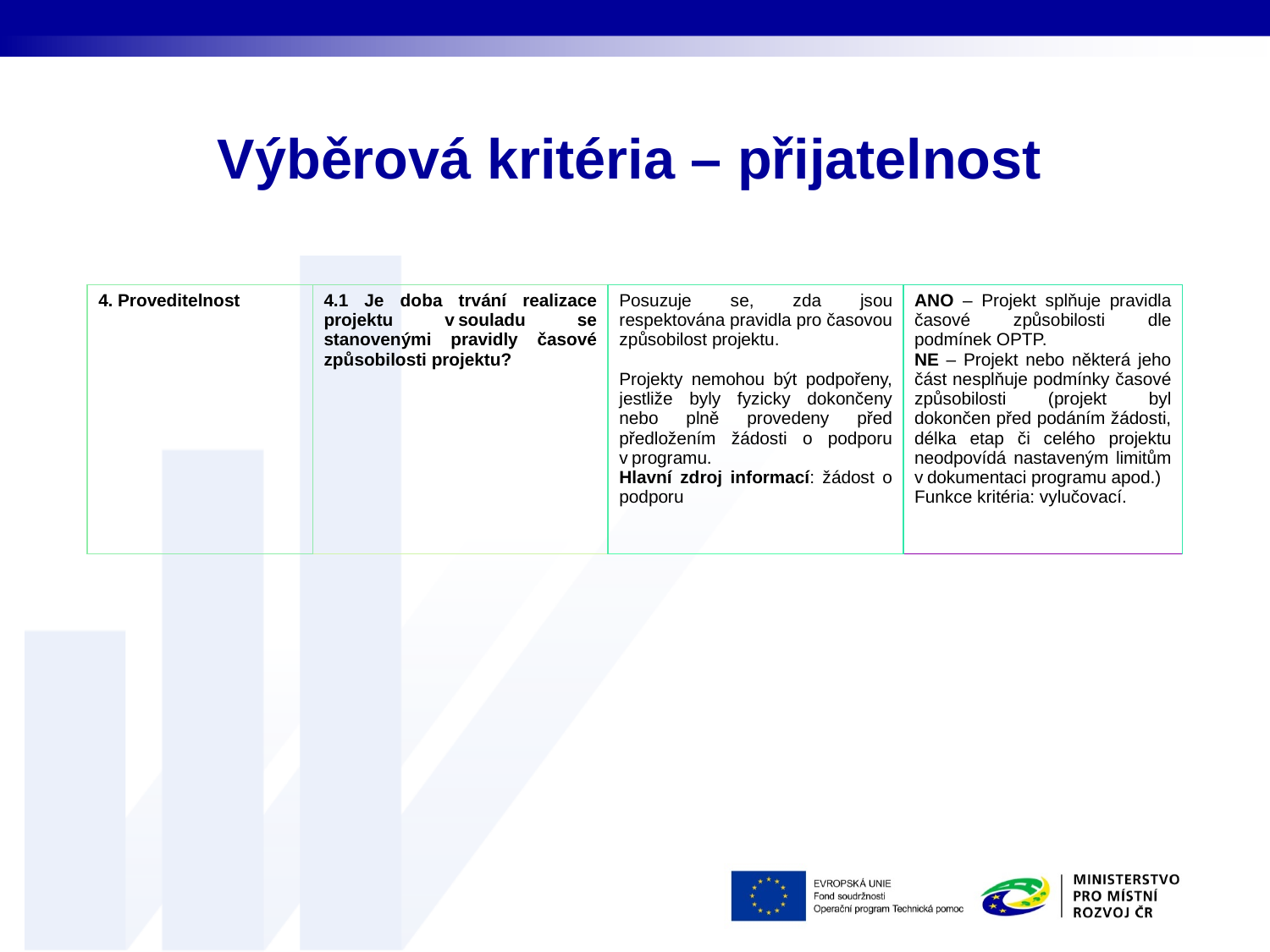

# Výběrová kritéria – přijatelnost
| 4. Proveditelnost | 4.1 Je doba trvání realizace projektu v souladu se stanovenými pravidly časové způsobilosti projektu? | Posuzuje se, zda jsou respektována pravidla pro časovou způsobilost projektu.     Projekty nemohou být podpořeny, jestliže byly fyzicky dokončeny nebo plně provedeny před předložením žádosti o podporu v programu.  Hlavní zdroj informací: žádost o podporu | ANO – Projekt splňuje pravidla časové způsobilosti dle podmínek OPTP.   NE – Projekt nebo některá jeho část nesplňuje podmínky časové způsobilosti (projekt byl dokončen před podáním žádosti, délka etap či celého projektu neodpovídá nastaveným limitům v dokumentaci programu apod.)  Funkce kritéria: vylučovací. |
| --- | --- | --- | --- |